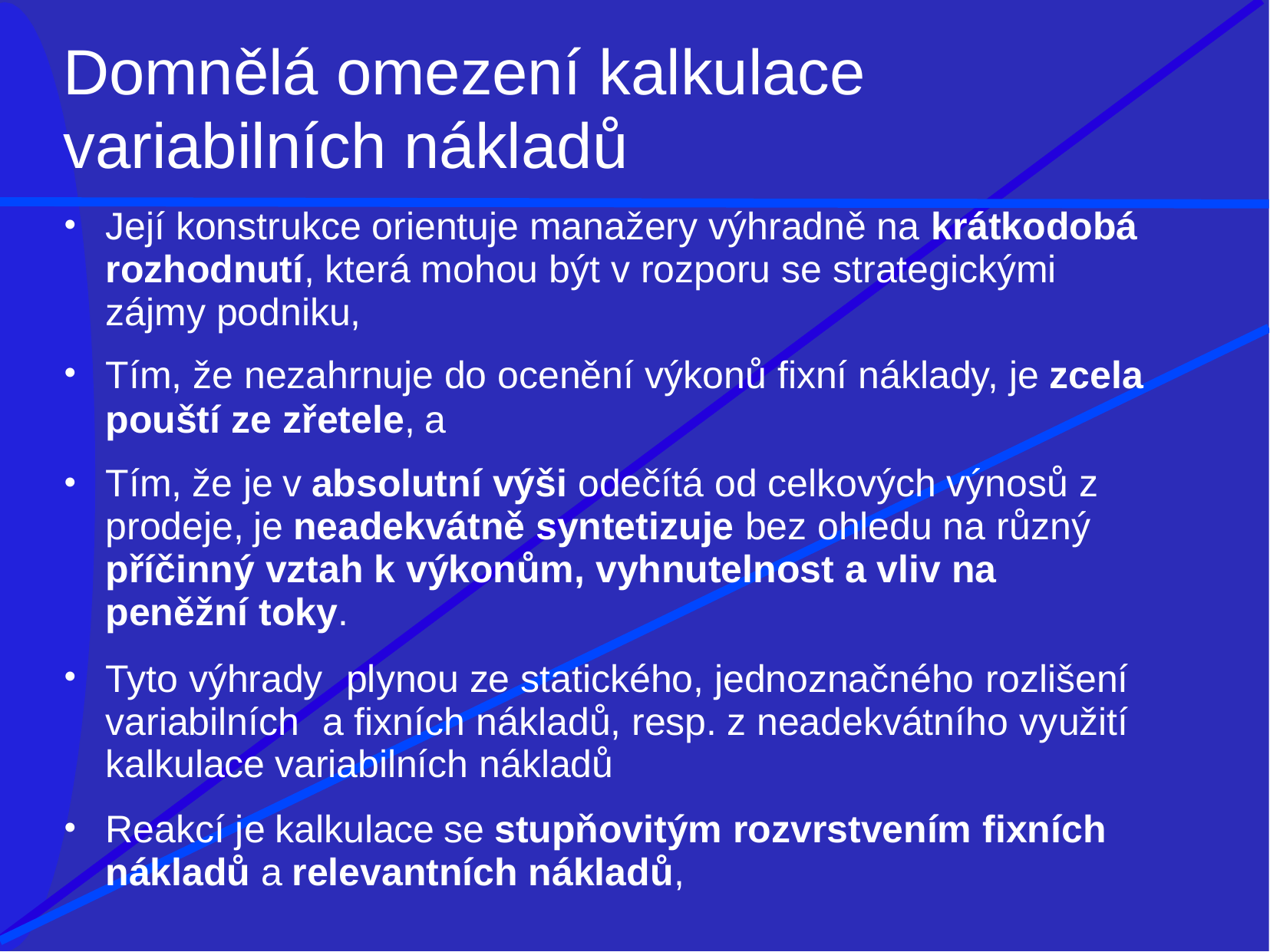

Domnělá omezení kalkulace
variabilních nákladů
Její konstrukce orientuje manažery výhradně na krátkodobá rozhodnutí, která mohou být v rozporu se strategickými zájmy podniku,
Tím, že nezahrnuje do ocenění výkonů fixní náklady, je zcela
pouští ze zřetele, a
Tím, že je v absolutní výši odečítá od celkových výnosů z prodeje, je neadekvátně syntetizuje bez ohledu na různý příčinný vztah k výkonům, vyhnutelnost a vliv na peněžní toky.
Tyto výhrady  plynou ze statického, jednoznačného rozlišení variabilních  a fixních nákladů, resp. z neadekvátního využití kalkulace variabilních nákladů
Reakcí je kalkulace se stupňovitým rozvrstvením fixních nákladů a relevantních nákladů,